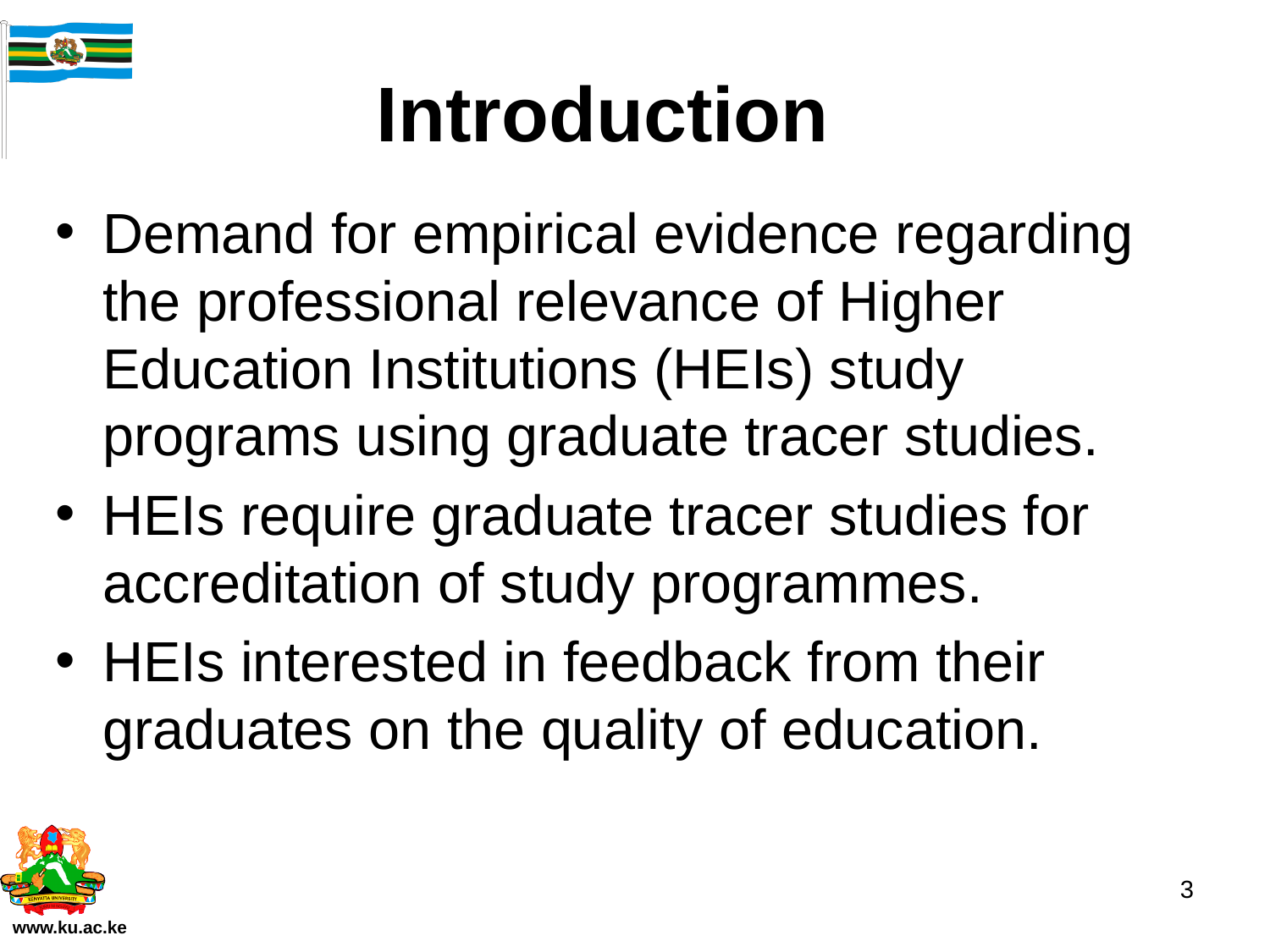

# Introduction
Demand for empirical evidence regarding the professional relevance of Higher Education Institutions (HEIs) study programs using graduate tracer studies.
HEIs require graduate tracer studies for accreditation of study programmes.
HEIs interested in feedback from their graduates on the quality of education.

3